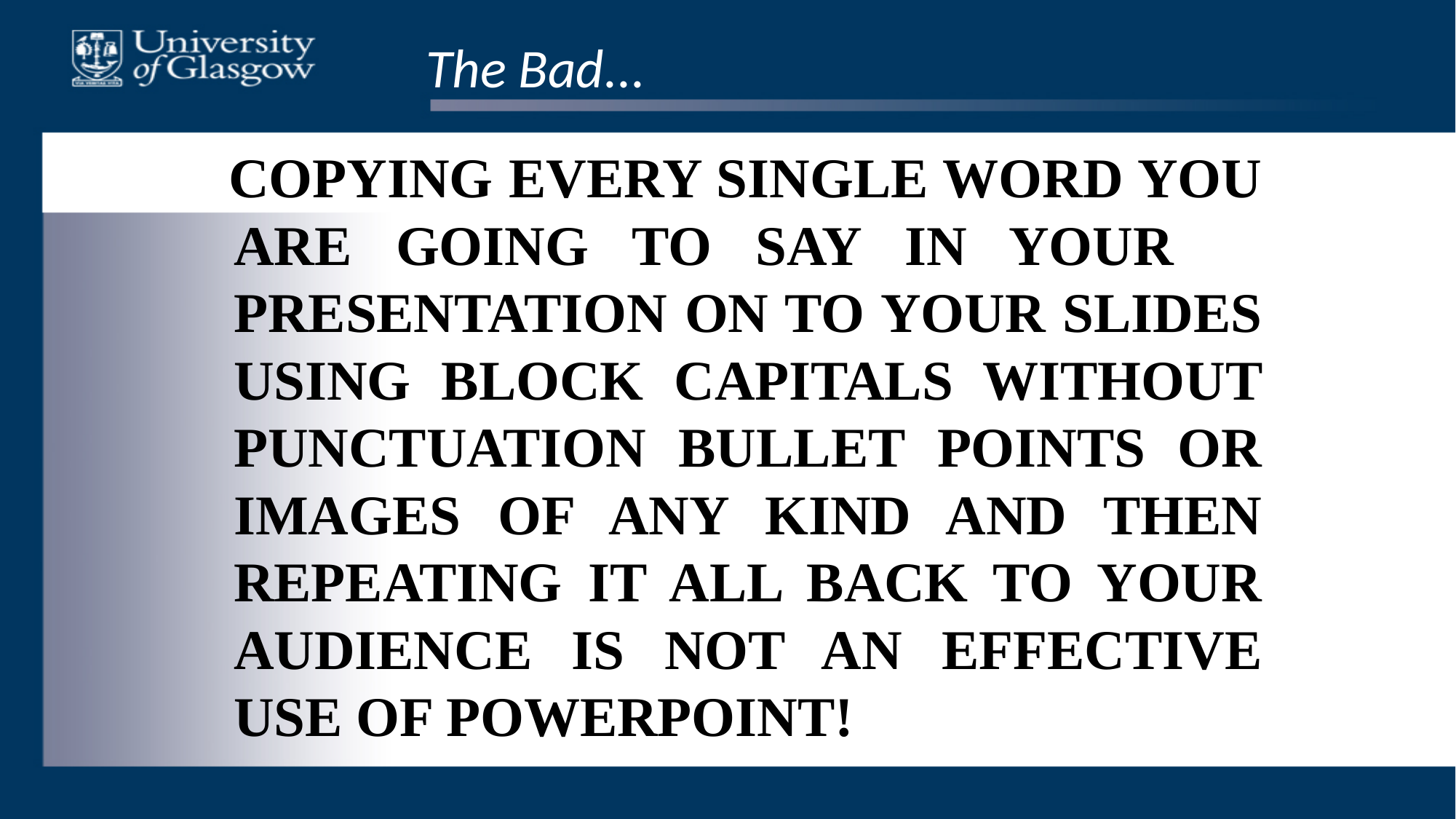

# The Bad...
  COPYING EVERY SINGLE WORD YOU ARE GOING TO SAY IN YOUR   PRESENTATION ON TO YOUR SLIDES USING BLOCK CAPITALS WITHOUT PUNCTUATION BULLET POINTS OR IMAGES OF ANY KIND AND THEN REPEATING IT ALL BACK TO YOUR AUDIENCE IS NOT AN EFFECTIVE USE OF POWERPOINT!